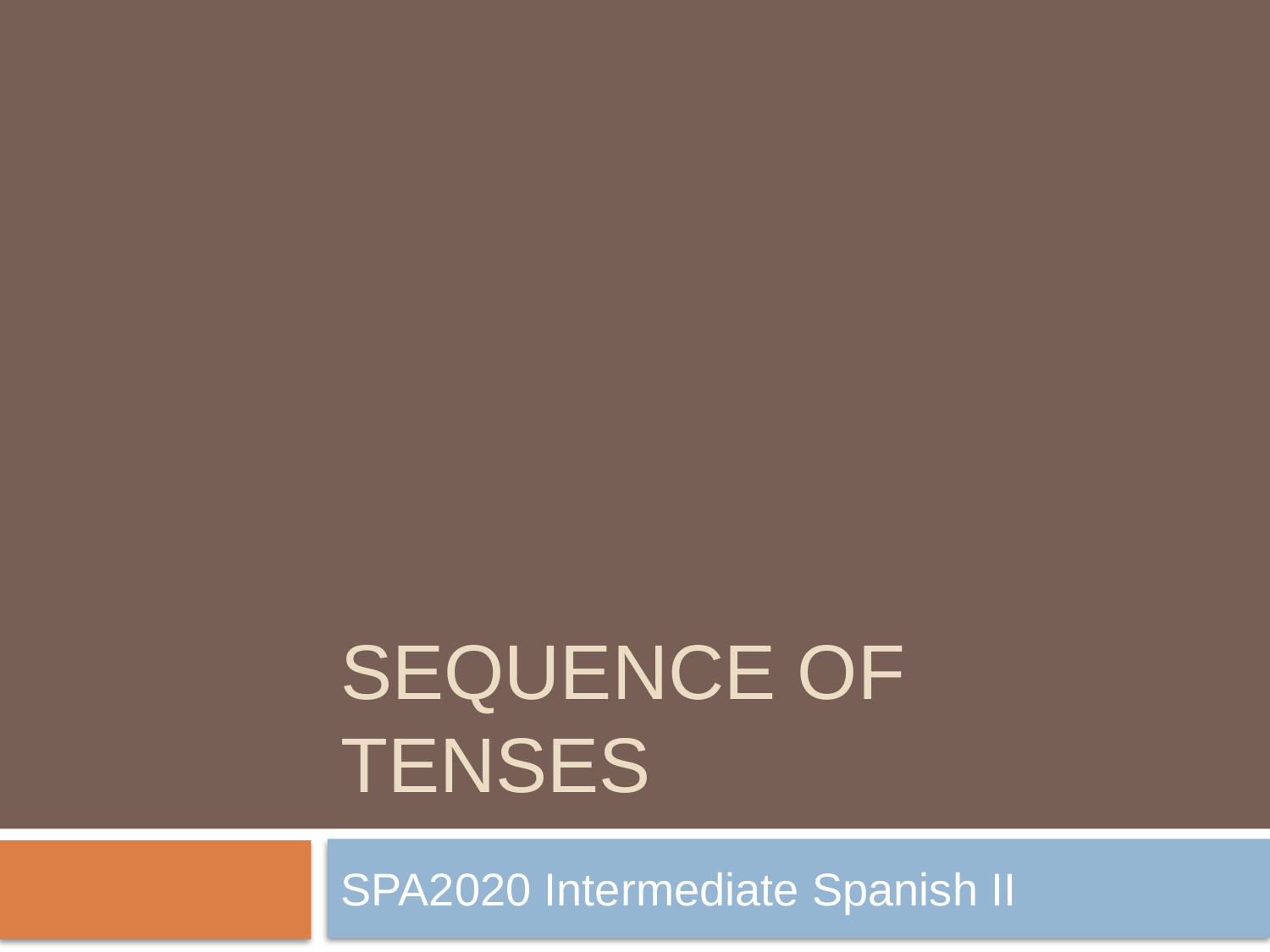

# Sequence of Tenses
SPA2020 Intermediate Spanish II